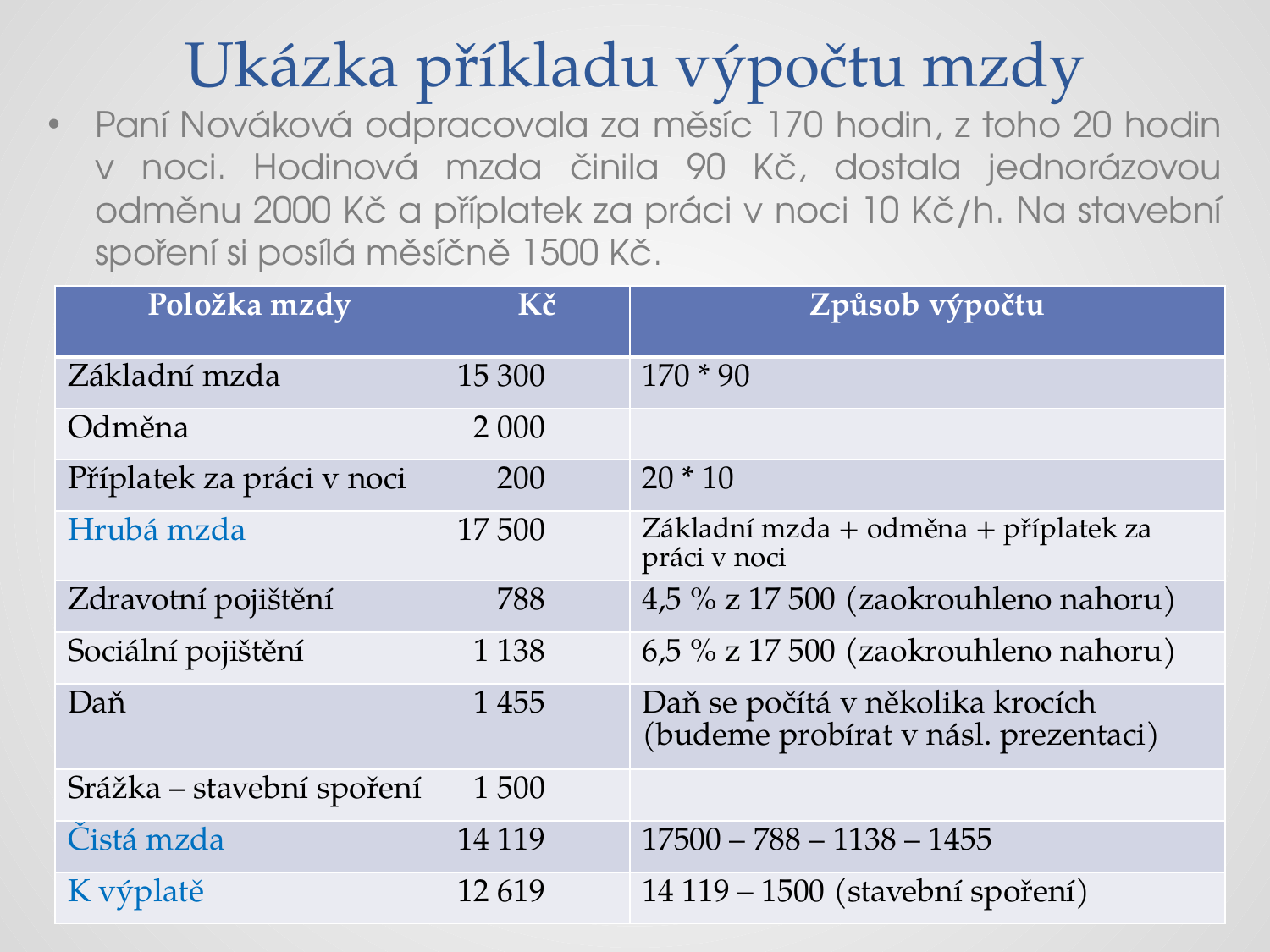

# Ukázka příkladu výpočtu mzdy
Paní Nováková odpracovala za měsíc 170 hodin, z toho 20 hodin v noci. Hodinová mzda činila 90 Kč, dostala jednorázovou odměnu 2000 Kč a příplatek za práci v noci 10 Kč/h. Na stavební spoření si posílá měsíčně 1500 Kč.
| Položka mzdy | Kč | Způsob výpočtu |
| --- | --- | --- |
| Základní mzda | 15 300 | 170 \* 90 |
| Odměna | 2 000 |  |
| Příplatek za práci v noci | 200 | 20 \* 10 |
| Hrubá mzda | 17 500 | Základní mzda + odměna + příplatek za práci v noci |
| Zdravotní pojištění | 788 | 4,5 % z 17 500 (zaokrouhleno nahoru) |
| Sociální pojištění | 1 138 | 6,5 % z 17 500 (zaokrouhleno nahoru) |
| Daň | 1 455 | Daň se počítá v několika krocích (budeme probírat v násl. prezentaci) |
| Srážka – stavební spoření | 1 500 |  |
| Čistá mzda | 14 119 | 17500 – 788 – 1138 – 1455 |
| K výplatě | 12 619 | 14 119 – 1500 (stavební spoření) |